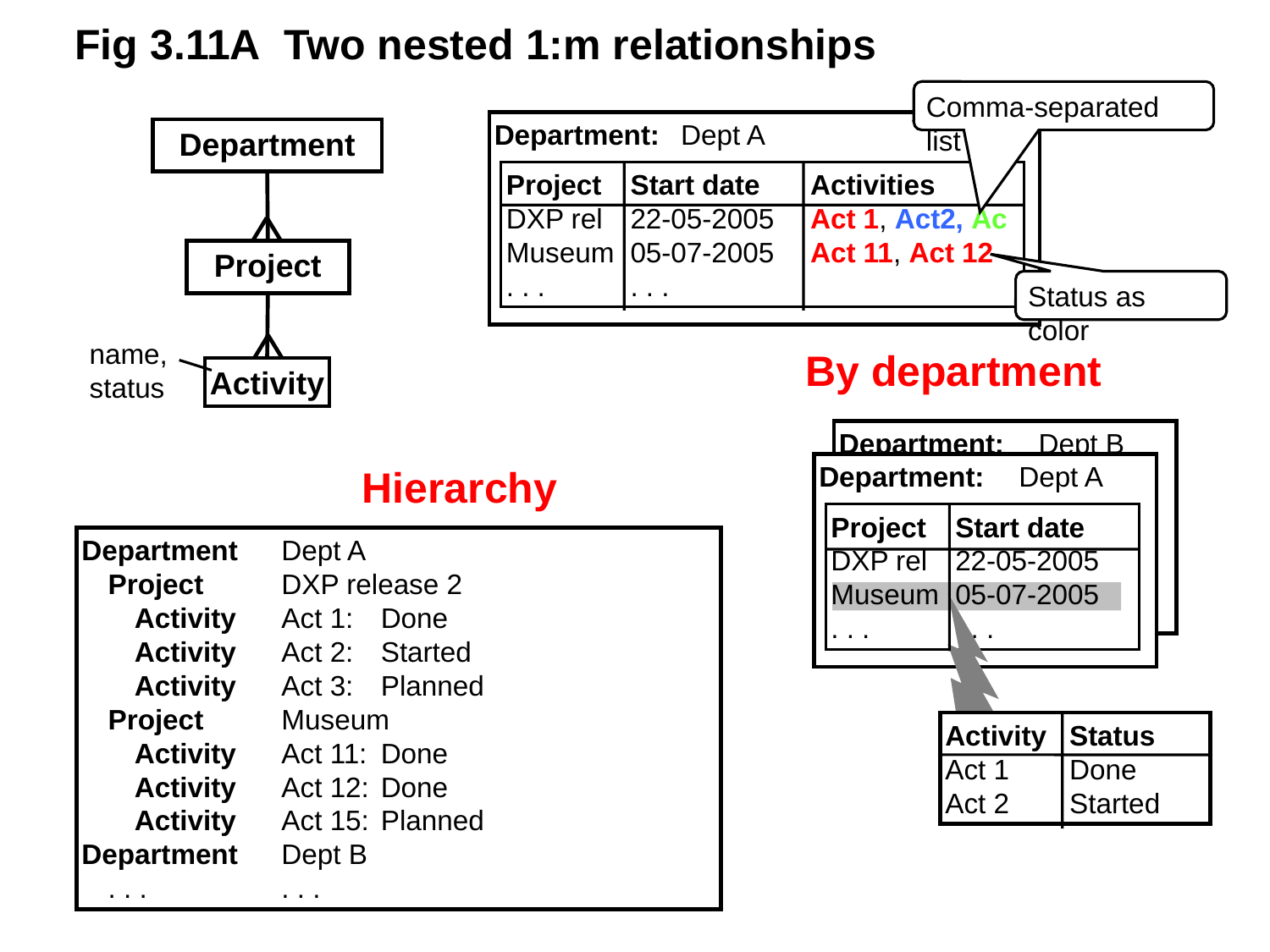

Fig 3.11A  Two nested 1:m relationships
Comma-separated list
Department:	Dept A

Project	Start date	Activities
DXP rel	22-05-2005	Act 1, Act2, Ac
Museum	05-07-2005	Act 11, Act 12
. . .	. . .
Department

Project
Status as color
name,
status

By department
Activity

Department:	Dept B

Department:	Dept A

Project	Start date
DXP rel	22-05-2005
Museum	05-07-2005
. . .	. . .

Activity	Status
Act 1	Done
Act 2	Started

Hierarchy
Department	Dept A
	Project	DXP release 2
		Activity	Act 1:	Done
		Activity	Act 2:	Started
		Activity	Act 3:	Planned
	Project	Museum
		Activity	Act 11:	Done
		Activity	Act 12:	Done
		Activity	Act 15:	Planned
Department	Dept B
	. . .	. . .